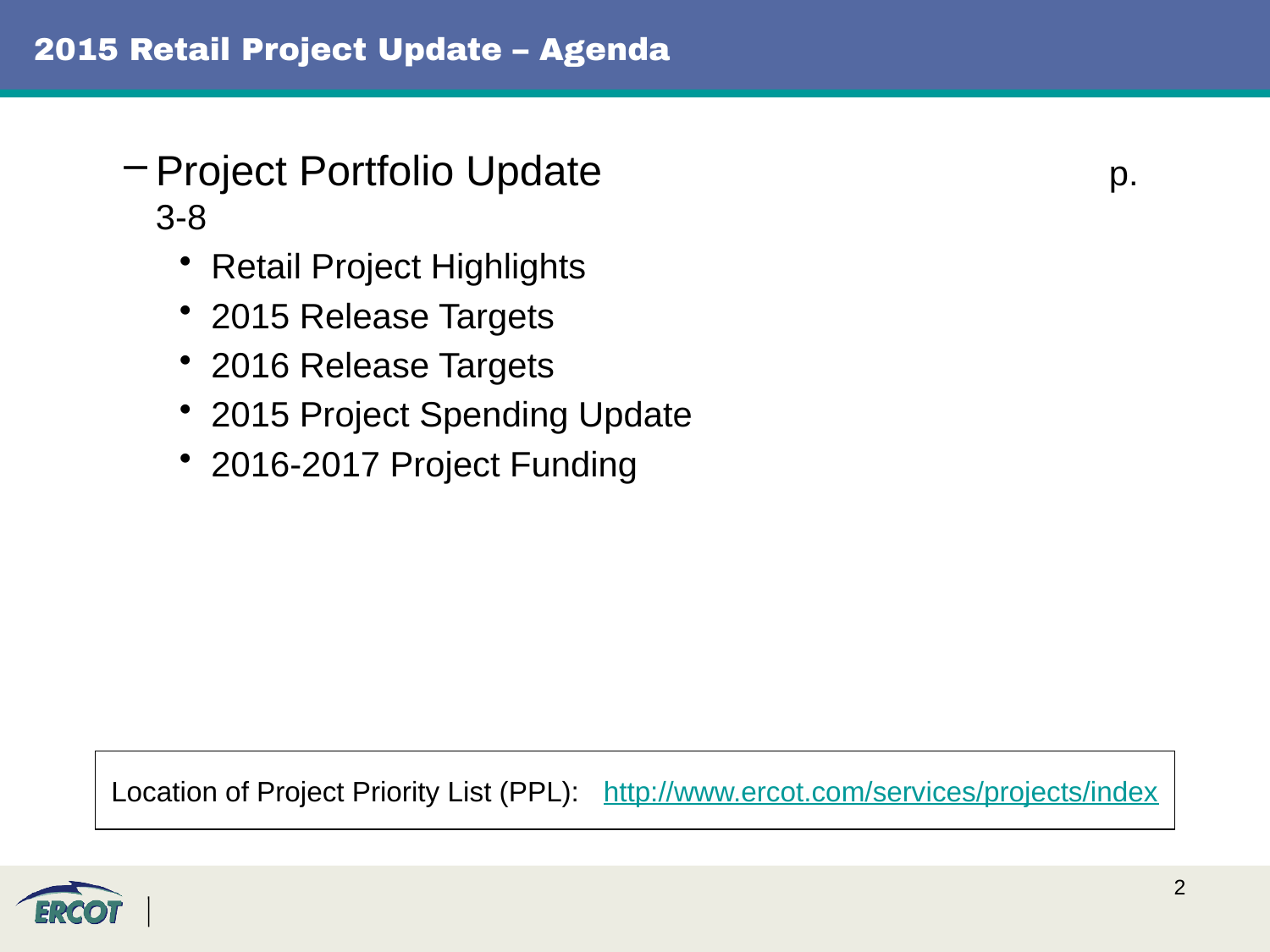

# 2015 Retail Project Update – Agenda
Project Portfolio Update	p. 3-8
Retail Project Highlights
2015 Release Targets
2016 Release Targets
2015 Project Spending Update
2016-2017 Project Funding

Location of Project Priority List (PPL):   http://www.ercot.com/services/projects/index